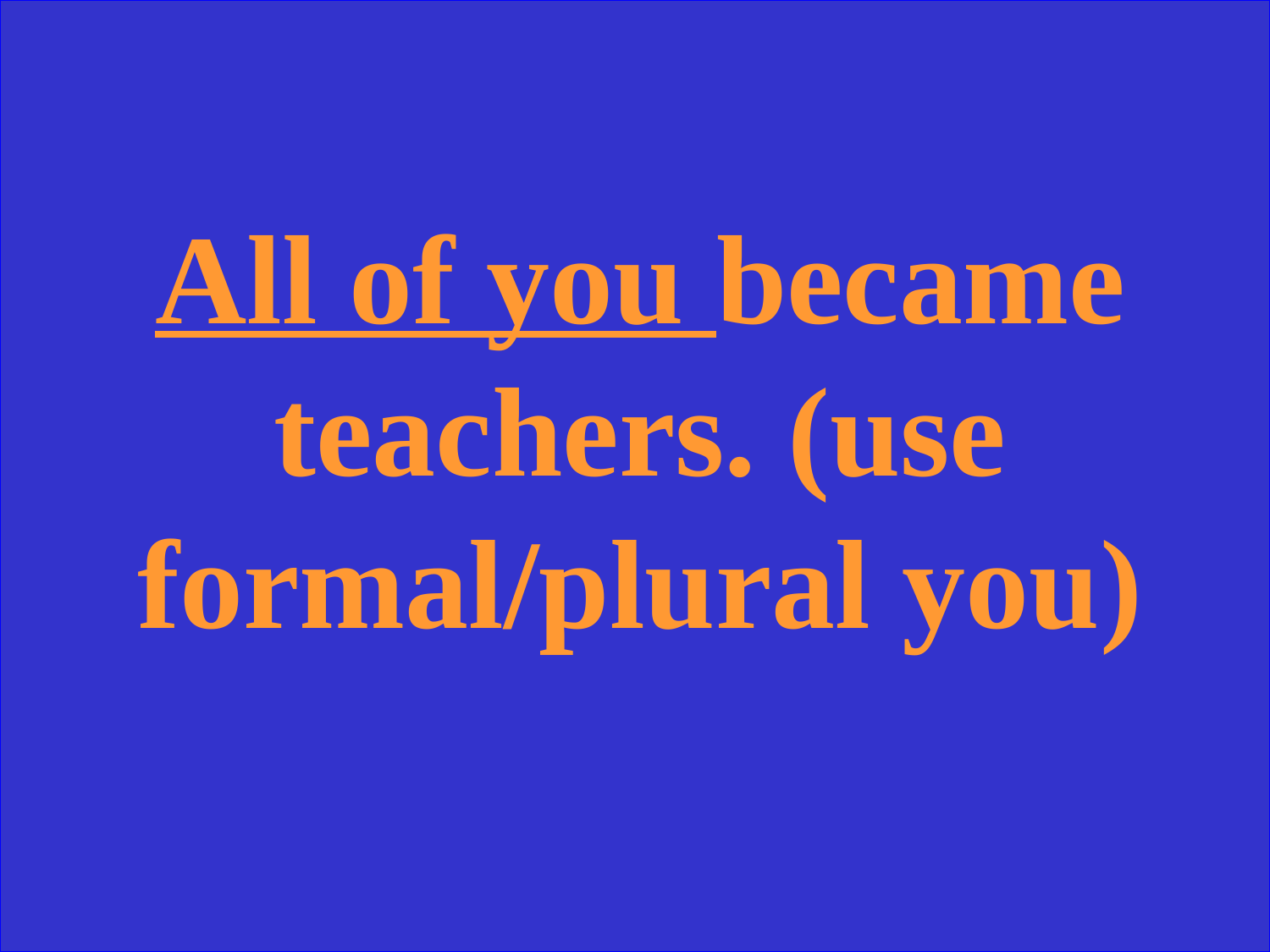

All of you became teachers. (use formal/plural you)